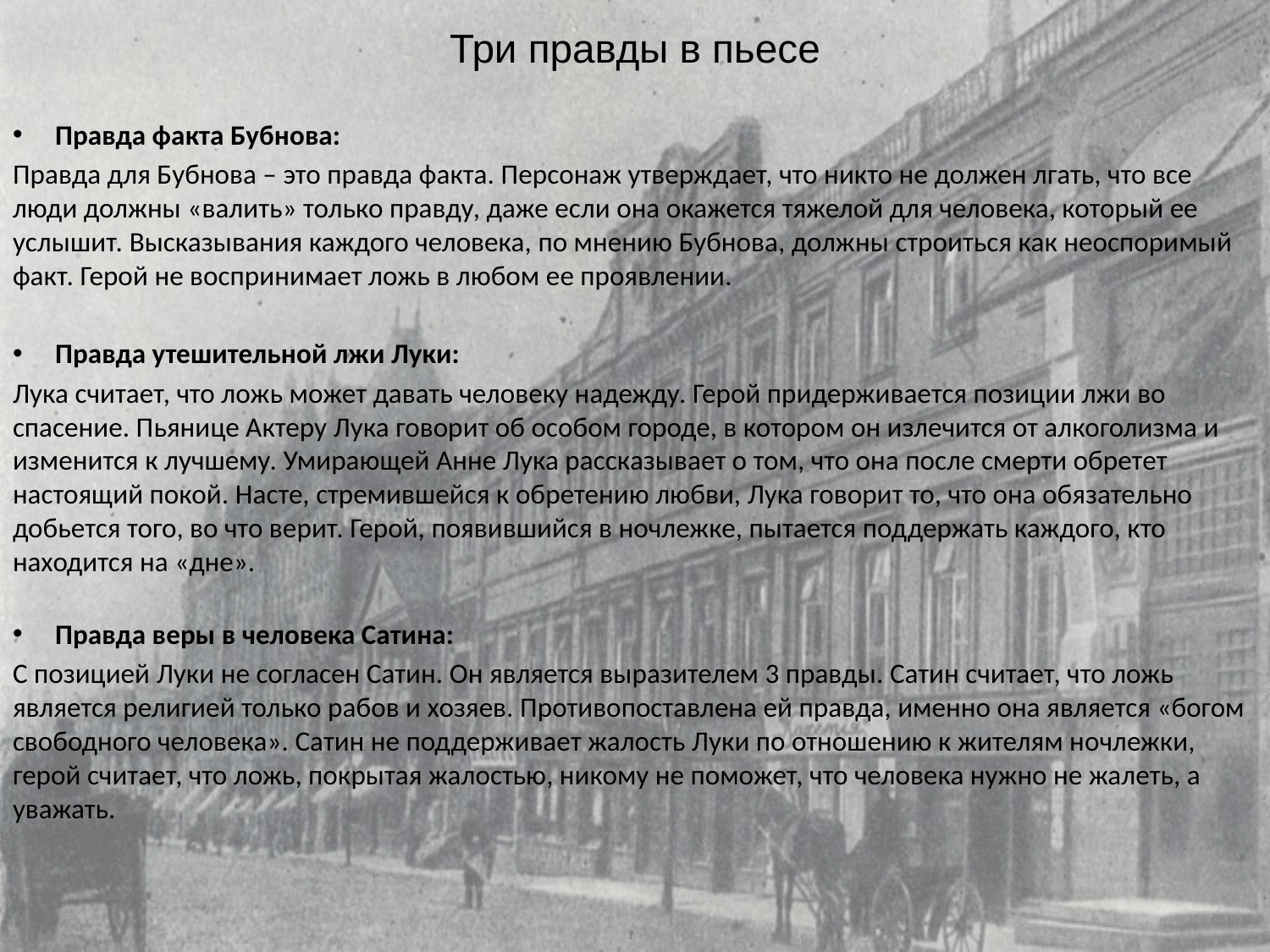

# Три правды в пьесе

Правда факта Бубнова:
Правда для Бубнова – это правда факта. Персонаж утверждает, что никто не должен лгать, что все люди должны «валить» только правду, даже если она окажется тяжелой для человека, который ее услышит. Высказывания каждого человека, по мнению Бубнова, должны строиться как неоспоримый факт. Герой не воспринимает ложь в любом ее проявлении.

Правда утешительной лжи Луки:
Лука считает, что ложь может давать человеку надежду. Герой придерживается позиции лжи во спасение. Пьянице Актеру Лука говорит об особом городе, в котором он излечится от алкоголизма и изменится к лучшему. Умирающей Анне Лука рассказывает о том, что она после смерти обретет настоящий покой. Насте, стремившейся к обретению любви, Лука говорит то, что она обязательно добьется того, во что верит. Герой, появившийся в ночлежке, пытается поддержать каждого, кто находится на «дне».
Правда веры в человека Сатина:
С позицией Луки не согласен Сатин. Он является выразителем 3 правды. Сатин считает, что ложь является религией только рабов и хозяев. Противопоставлена ей правда, именно она является «богом свободного человека». Сатин не поддерживает жалость Луки по отношению к жителям ночлежки, герой считает, что ложь, покрытая жалостью, никому не поможет, что человека нужно не жалеть, а уважать.